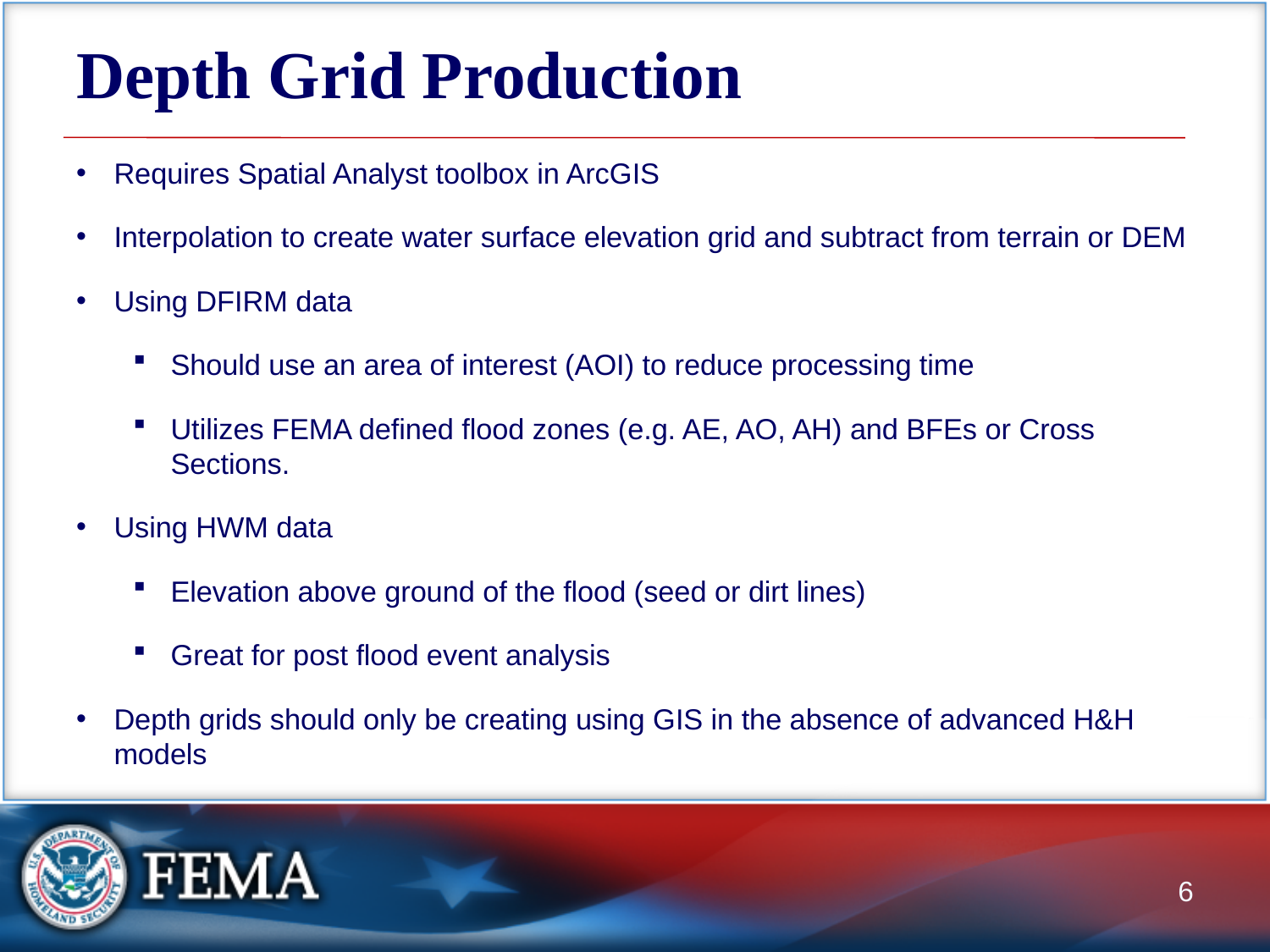

# Depth Grid Production
Requires Spatial Analyst toolbox in ArcGIS
Interpolation to create water surface elevation grid and subtract from terrain or DEM
Using DFIRM data
Should use an area of interest (AOI) to reduce processing time
Utilizes FEMA defined flood zones (e.g. AE, AO, AH) and BFEs or Cross Sections.
Using HWM data
Elevation above ground of the flood (seed or dirt lines)
Great for post flood event analysis
Depth grids should only be creating using GIS in the absence of advanced H&H models
6